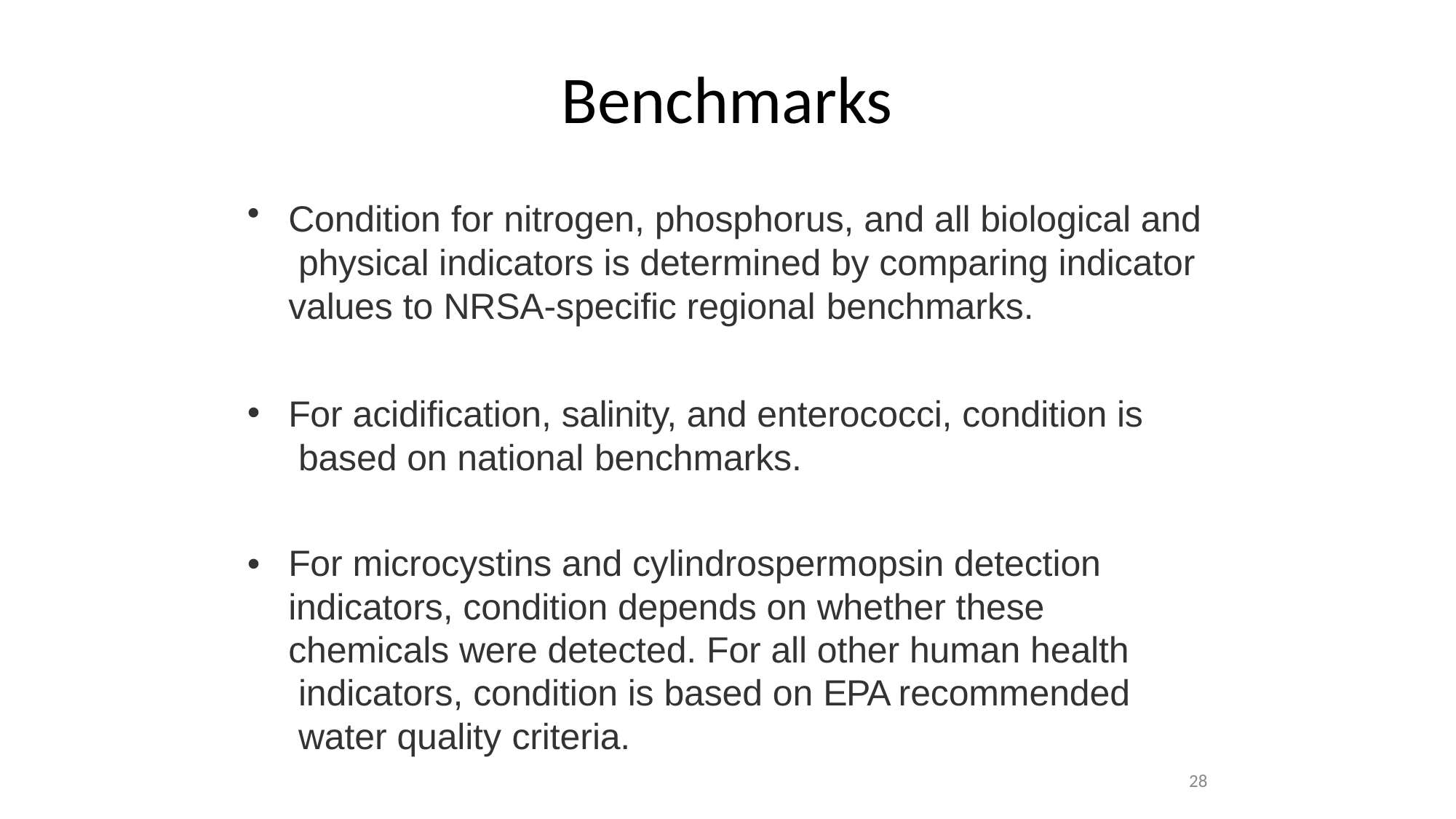

# Benchmarks
Condition for nitrogen, phosphorus, and all biological and  physical indicators is determined by comparing indicator  values to NRSA-specific regional benchmarks.

For acidification, salinity, and enterococci, condition is  based on national benchmarks.

For microcystins and cylindrospermopsin detection  indicators, condition depends on whether these  chemicals were detected. For all other human health  indicators, condition is based on EPA recommended  water quality criteria.
28